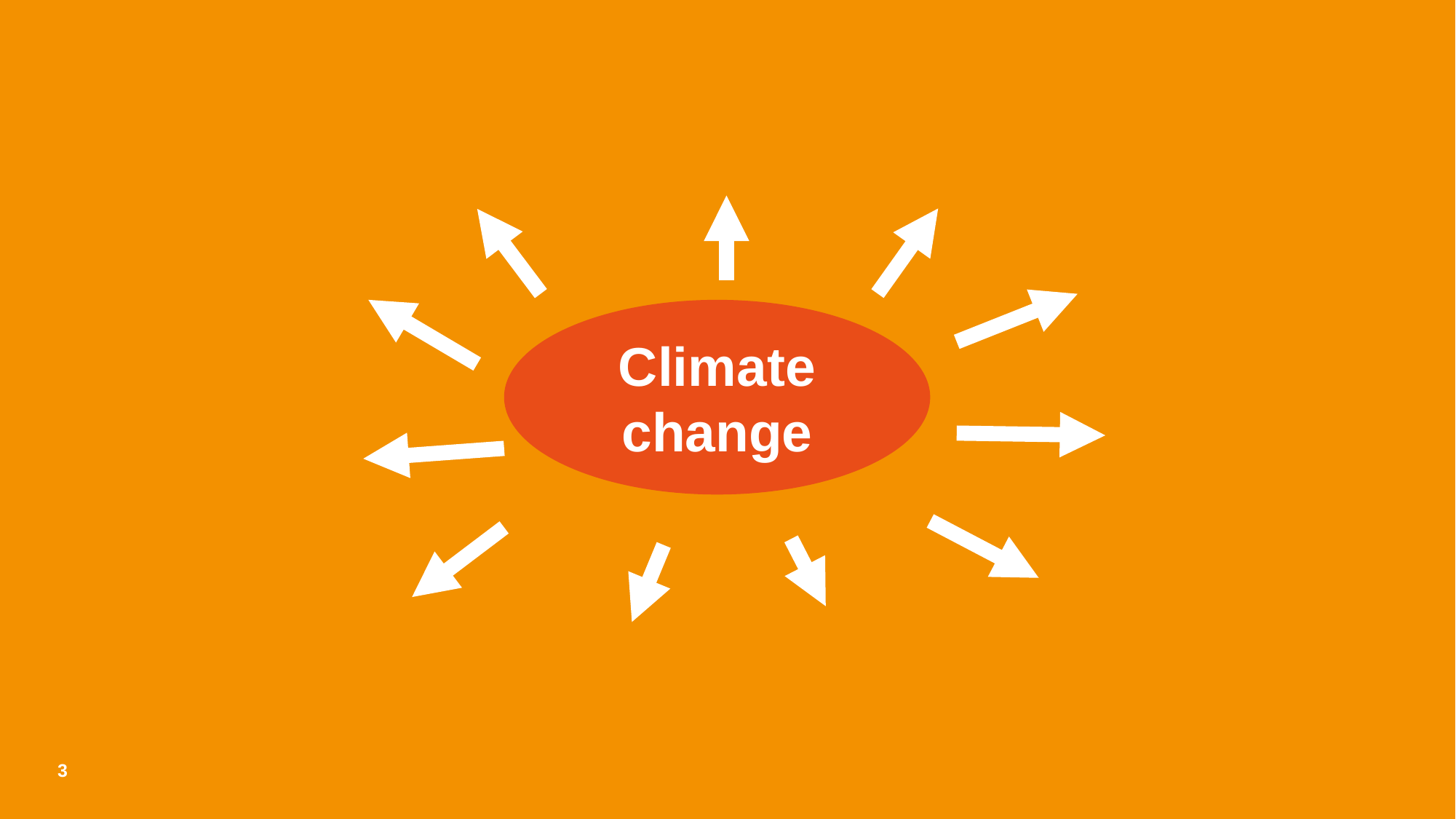

# What is climate change?
Climate change
3